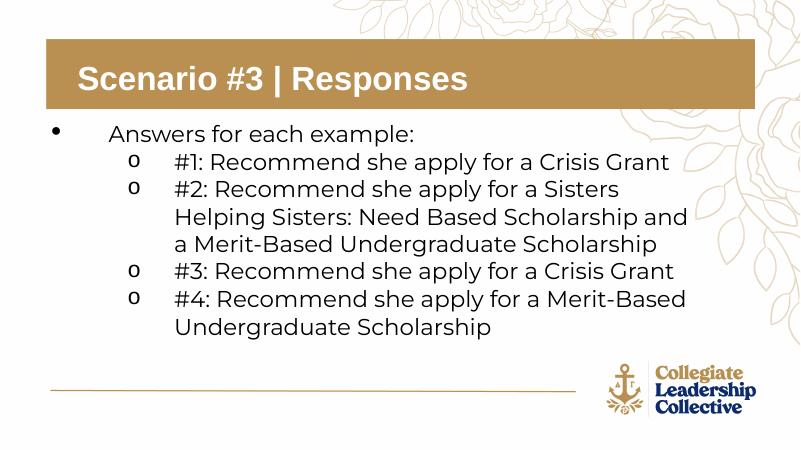

Scenario #3 | Responses
Answers for each example:
#1: Recommend she apply for a Crisis Grant
#2: Recommend she apply for a Sisters Helping Sisters: Need Based Scholarship and a Merit-Based Undergraduate Scholarship
#3: Recommend she apply for a Crisis Grant
#4: Recommend she apply for a Merit-Based Undergraduate Scholarship